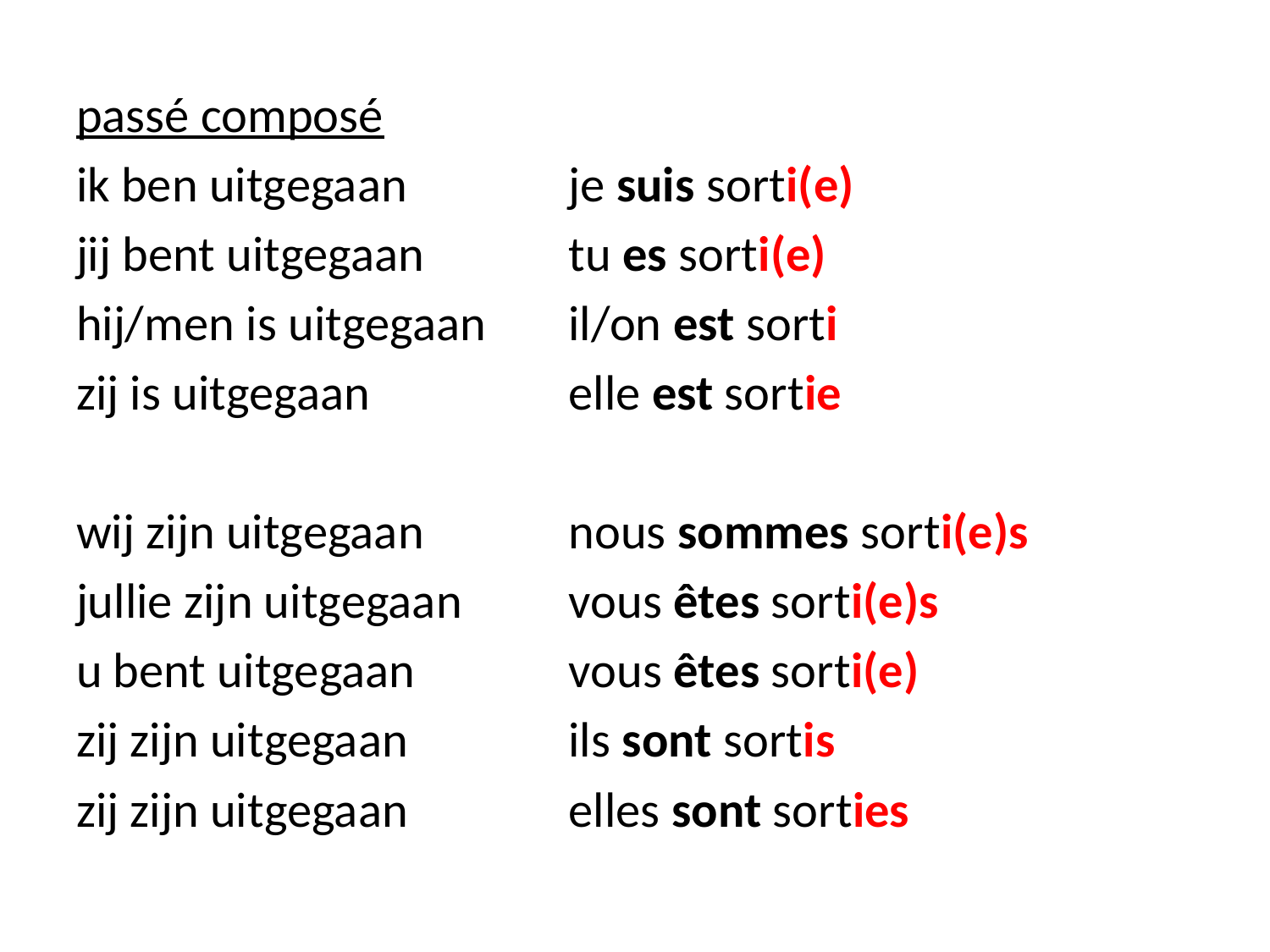

passé composé
ik ben uitgegaan		je suis sorti(e)
jij bent uitgegaan		tu es sorti(e)
hij/men is uitgegaan	il/on est sorti
zij is uitgegaan		elle est sortie

wij zijn uitgegaan		nous sommes sorti(e)s
jullie zijn uitgegaan	vous êtes sorti(e)s
u bent uitgegaan		vous êtes sorti(e)
zij zijn uitgegaan		ils sont sortis
zij zijn uitgegaan		elles sont sorties